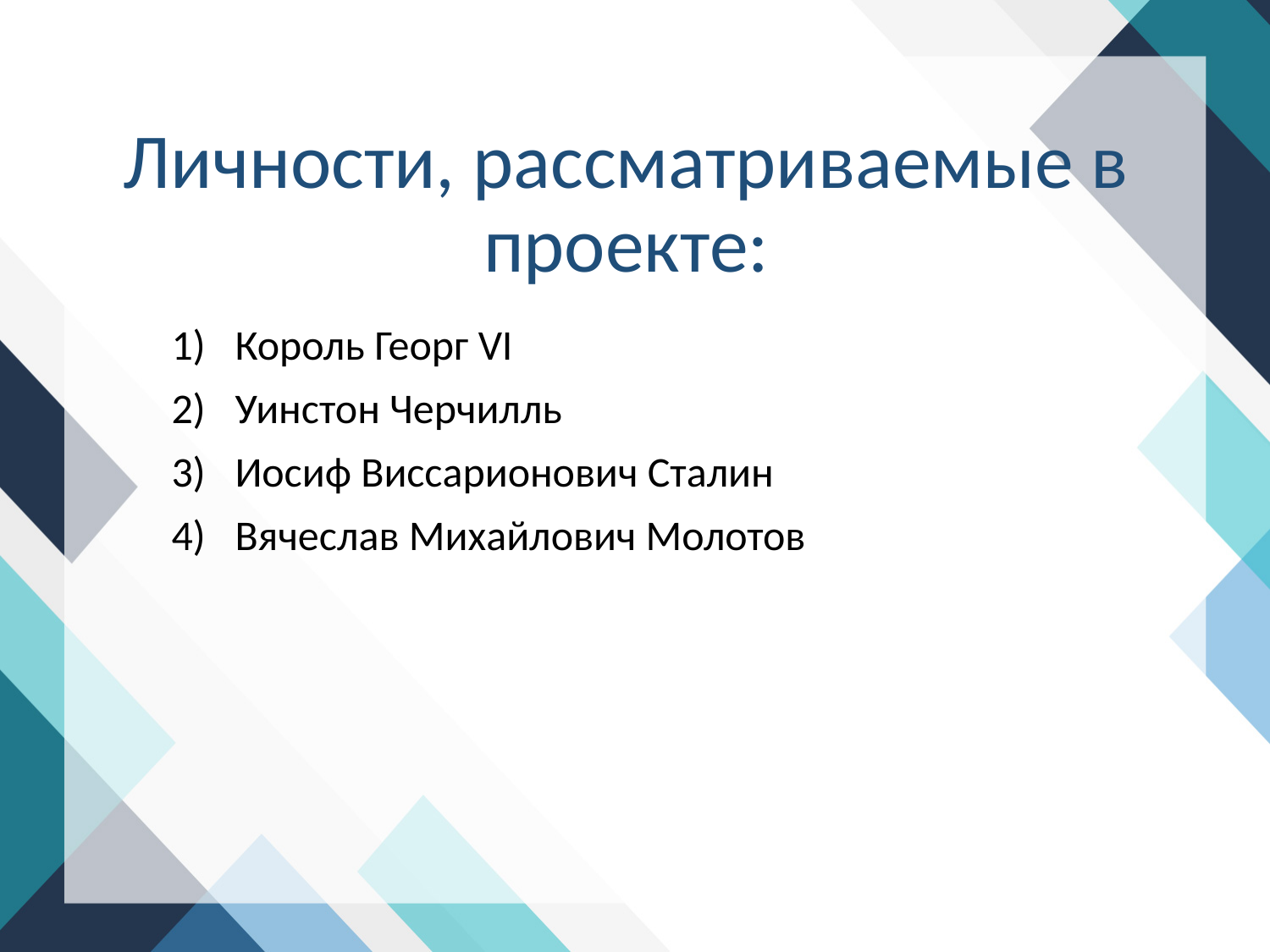

# Личности, рассматриваемые в проекте:
Король Георг VI
Уинстон Черчилль
Иосиф Виссарионович Сталин
Вячеслав Михайлович Молотов